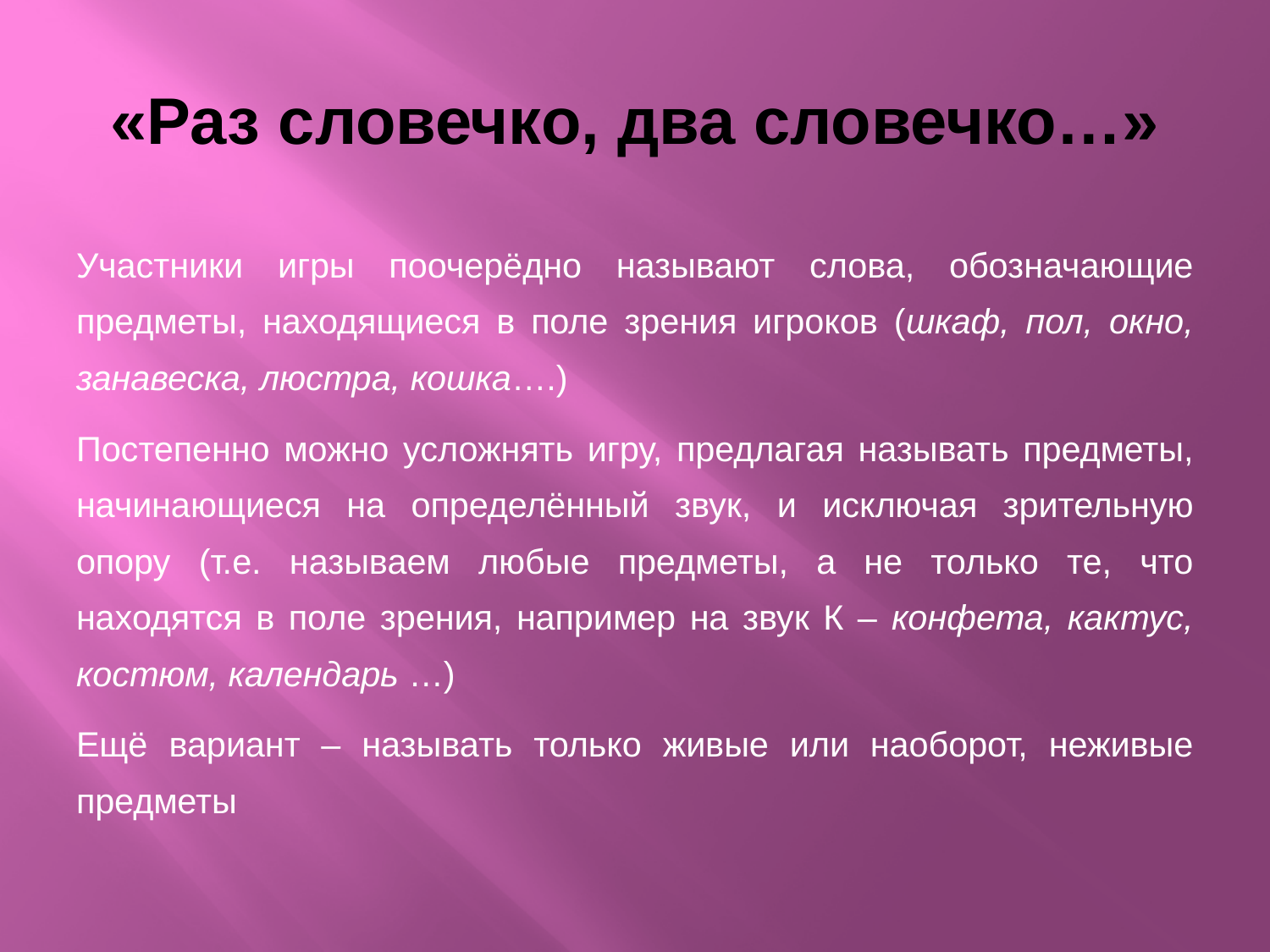

# «Раз словечко, два словечко…»
Участники игры поочерёдно называют слова, обозначающие предметы, находящиеся в поле зрения игроков (шкаф, пол, окно, занавеска, люстра, кошка….)
Постепенно можно усложнять игру, предлагая называть предметы, начинающиеся на определённый звук, и исключая зрительную опору (т.е. называем любые предметы, а не только те, что находятся в поле зрения, например на звук К – конфета, кактус, костюм, календарь …)
Ещё вариант – называть только живые или наоборот, неживые предметы